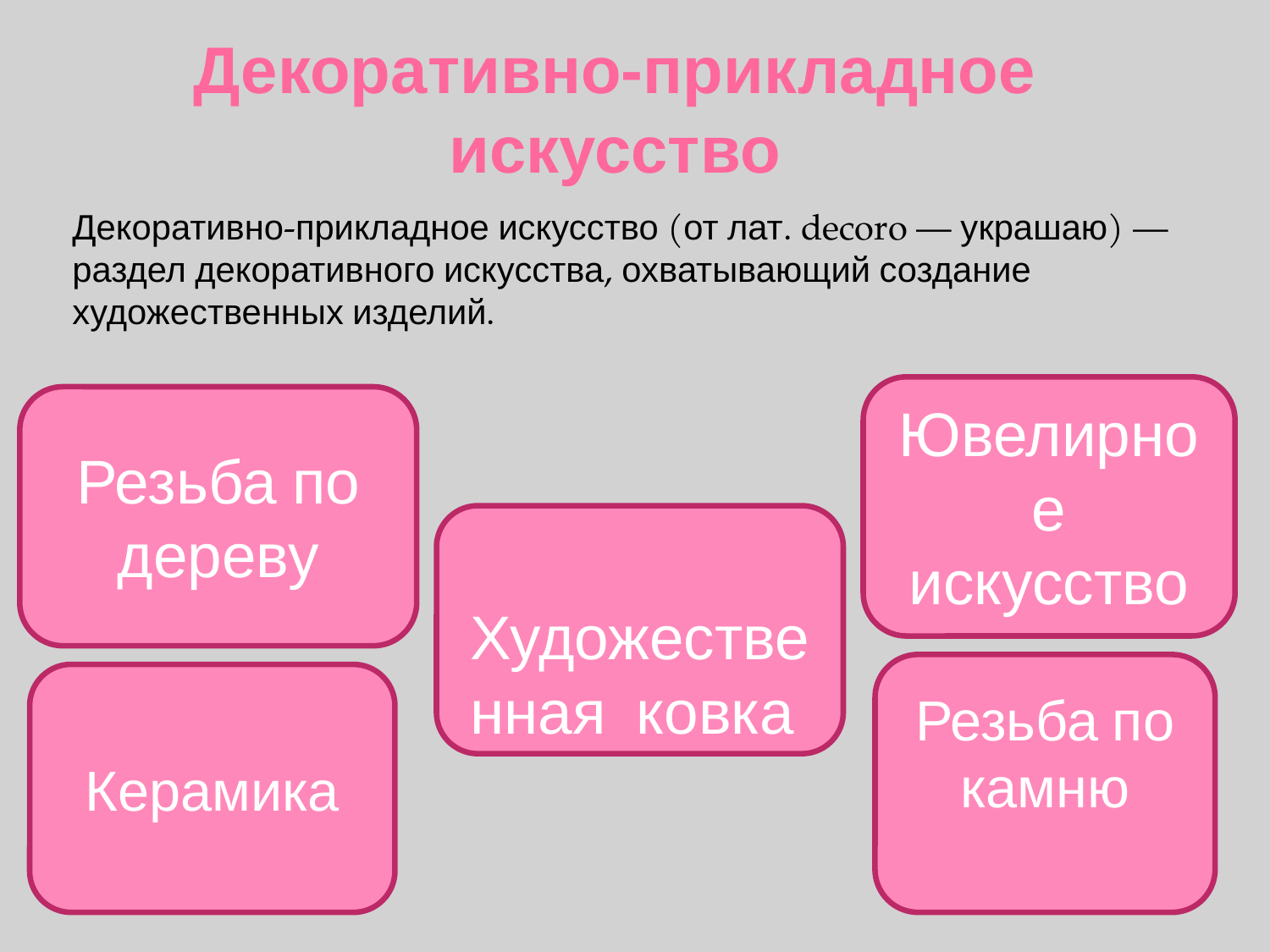

# Декоративно-прикладное искусство
Декоративно-прикладное искусство (от лат. decoro — украшаю) — раздел декоративного искусства, охватывающий создание художественных изделий.
Ювелирное искусство
Резьба по дереву
 Художественная  ковка
Резьба по камню

Керамика